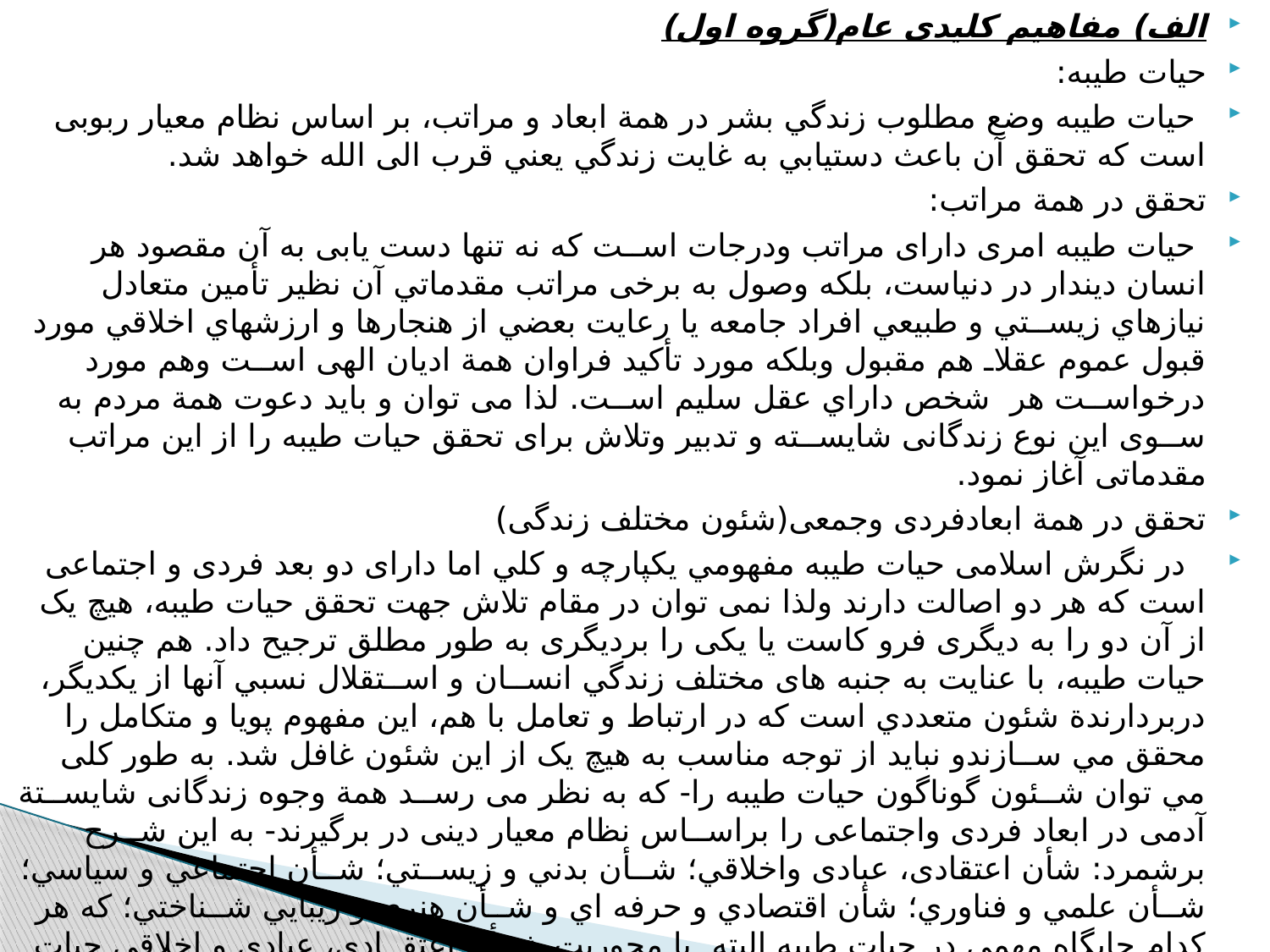

الف) مفاهيم کليدی عام(گروه اول)
حيات طيبه:
 حيات طيبه وضع مطلوب زندگي بشر در همة ابعاد و مراتب، بر اساس نظام معيار ربوبی است كه تحقق آن باعث دستيابي به غايت زندگي يعني قرب الی الله خواهد شد.
تحقق در همة مراتب:
 حيات طيبه امری دارای مراتب ودرجات اســت که نه تنها دست يابی به آن مقصود هر انسان ديندار در دنياست، بلكه وصول به برخی مراتب مقدماتي آن نظير تأمين متعادل نيازهاي زيســتي و طبيعي افراد جامعه يا رعايت بعضي از هنجارها و ارزشهاي اخلاقي مورد قبول عموم عقلاـ هم مقبول وبلکه مورد تأکيد فراوان همة اديان الهی اســت وهم مورد درخواســت هر  شخص داراي عقل سليم اســت. لذا می توان و بايد دعوت همة مردم به ســوی اين نوع زندگانی شايســته و تدبير وتلاش برای تحقق حيات طيبه را از اين مراتب مقدماتی آغاز نمود.
تحقق در همة ابعادفردی وجمعی(شئون مختلف زندگی)
  در نگرش اسلامی حيات طيبه مفهومي يکپارچه و كلي اما دارای دو بعد فردی و اجتماعی است که هر دو اصالت دارند ولذا نمی توان در مقام تلاش جهت تحقق حيات طيبه، هيچ يک از آن دو را به ديگری فرو کاست يا يکی را برديگری به طور مطلق ترجيح داد. هم چنين حيات طيبه، با عنايت به جنبه های مختلف زندگي انســان و اســتقلال نسبي آنها از يکديگر، دربردارندة شئون متعددي است كه در ارتباط و تعامل با هم، اين مفهوم پويا و متکامل را محقق مي ســازندو نبايد از توجه مناسب به هيچ يک از اين شئون غافل شد. به طور کلی مي توان شــئون گوناگون حيات طيبه را- که به نظر می رســد همة وجوه زندگانی شايســتة آدمی در ابعاد فردی واجتماعی را براســاس نظام معيار دينی در برگيرند- به اين شــرح برشمرد: شأن اعتقادی، عبادی واخلاقي؛ شــأن بدني و زيســتي؛ شــأن اجتماعي و سياسي؛ شــأن علمي و فناوري؛ شأن اقتصادي و حرفه اي و شــأن هنري و زيبايي شــناختي؛ که هر کدام جايگاه مهمی در حيات طيبه البته  با محوريت شــأن اعتقــادی، عبادی و اخلاقی حيات طيبه- دارند) اما نکتة مهم آن اســت که این شئون مختلف کمابیش، هم در تحقق بعد فردی حیات طیبه و هم در دست یابی به بعد اجتماعی اين نوع زندگانی، جلوه گر می شوند.